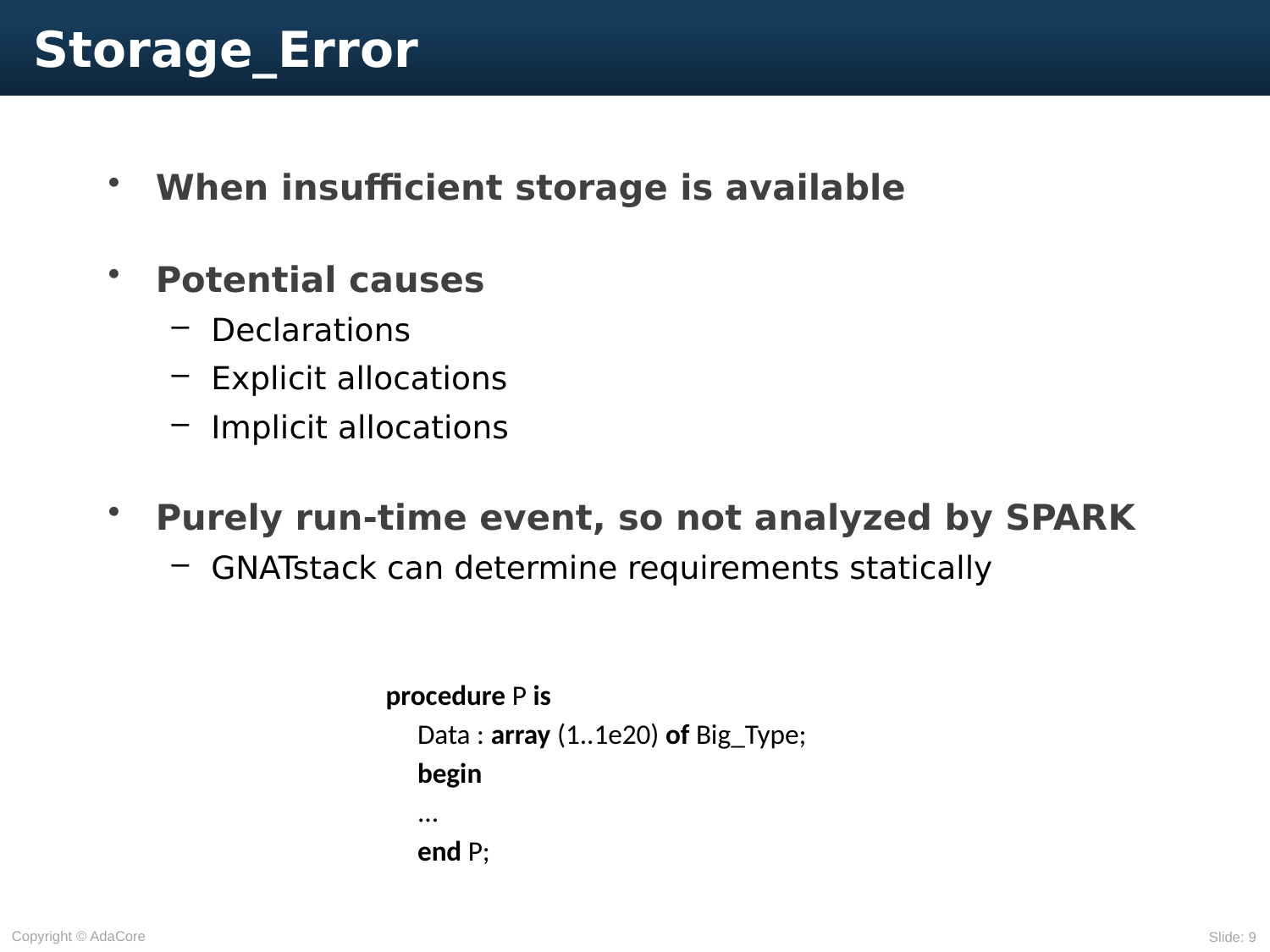

# Storage_Error
When insufficient storage is available
Potential causes
Declarations
Explicit allocations
Implicit allocations
Purely run-time event, so not analyzed by SPARK
GNATstack can determine requirements statically
procedure P is
Data : array (1..1e20) of Big_Type;
begin
...
end P;